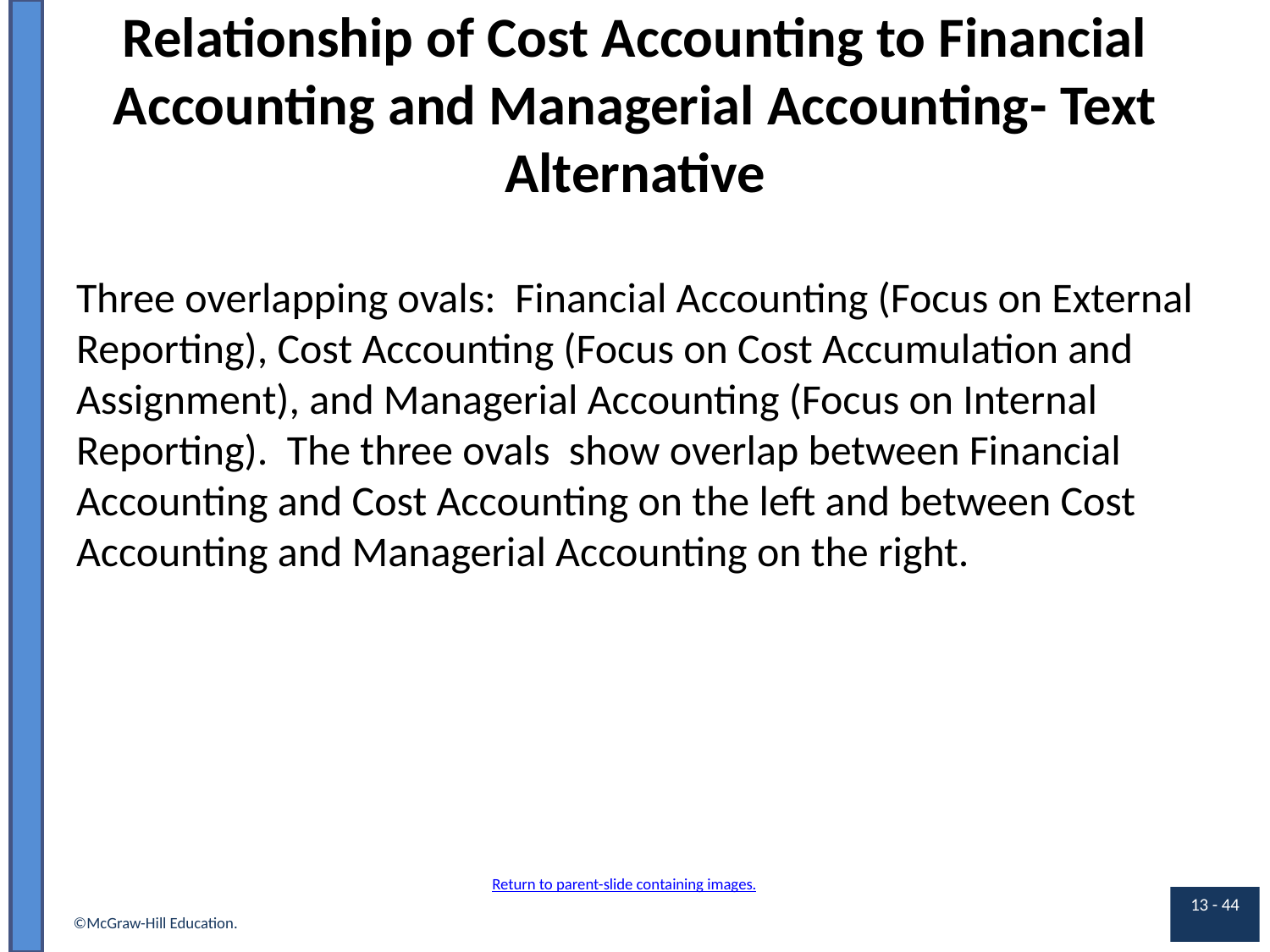

# Relationship of Cost Accounting to Financial Accounting and Managerial Accounting- Text Alternative
Three overlapping ovals:  Financial Accounting (Focus on External Reporting), Cost Accounting (Focus on Cost Accumulation and Assignment), and Managerial Accounting (Focus on Internal Reporting).  The three ovals  show overlap between Financial Accounting and Cost Accounting on the left and between Cost Accounting and Managerial Accounting on the right.
Return to parent-slide containing images.